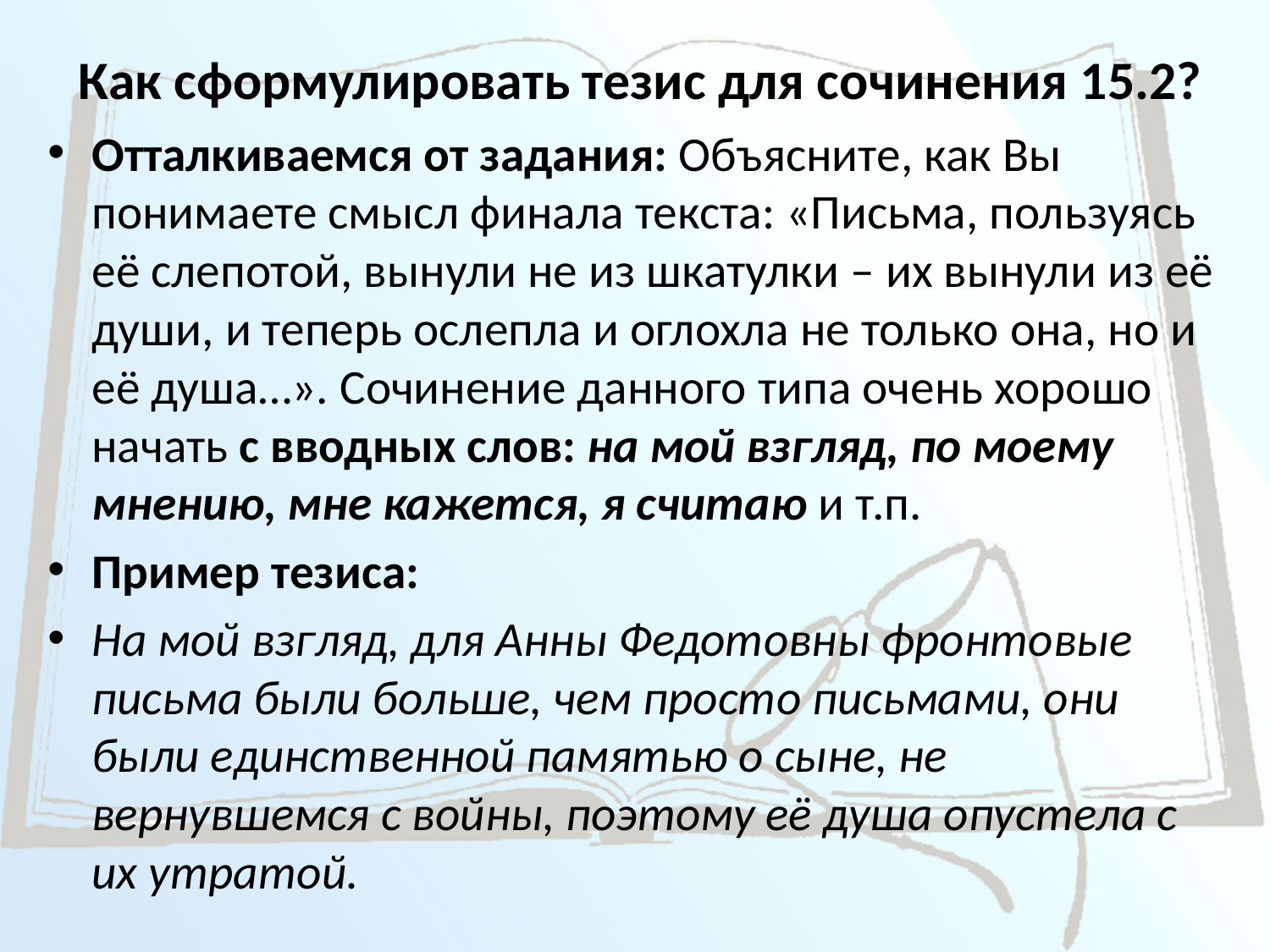

# Как сформулировать тезис для сочинения 15.2?
Отталкиваемся от задания: Объясните, как Вы понимаете смысл финала текста: «Письма, пользуясь её слепотой, вынули не из шкатулки – их вынули из её души, и теперь ослепла и оглохла не только она, но и её душа…». Сочинение данного типа очень хорошо начать с вводных слов: на мой взгляд, по моему мнению, мне кажется, я считаю и т.п.
Пример тезиса:
На мой взгляд, для Анны Федотовны фронтовые письма были больше, чем просто письмами, они были единственной памятью о сыне, не вернувшемся с войны, поэтому её душа опустела с их утратой.